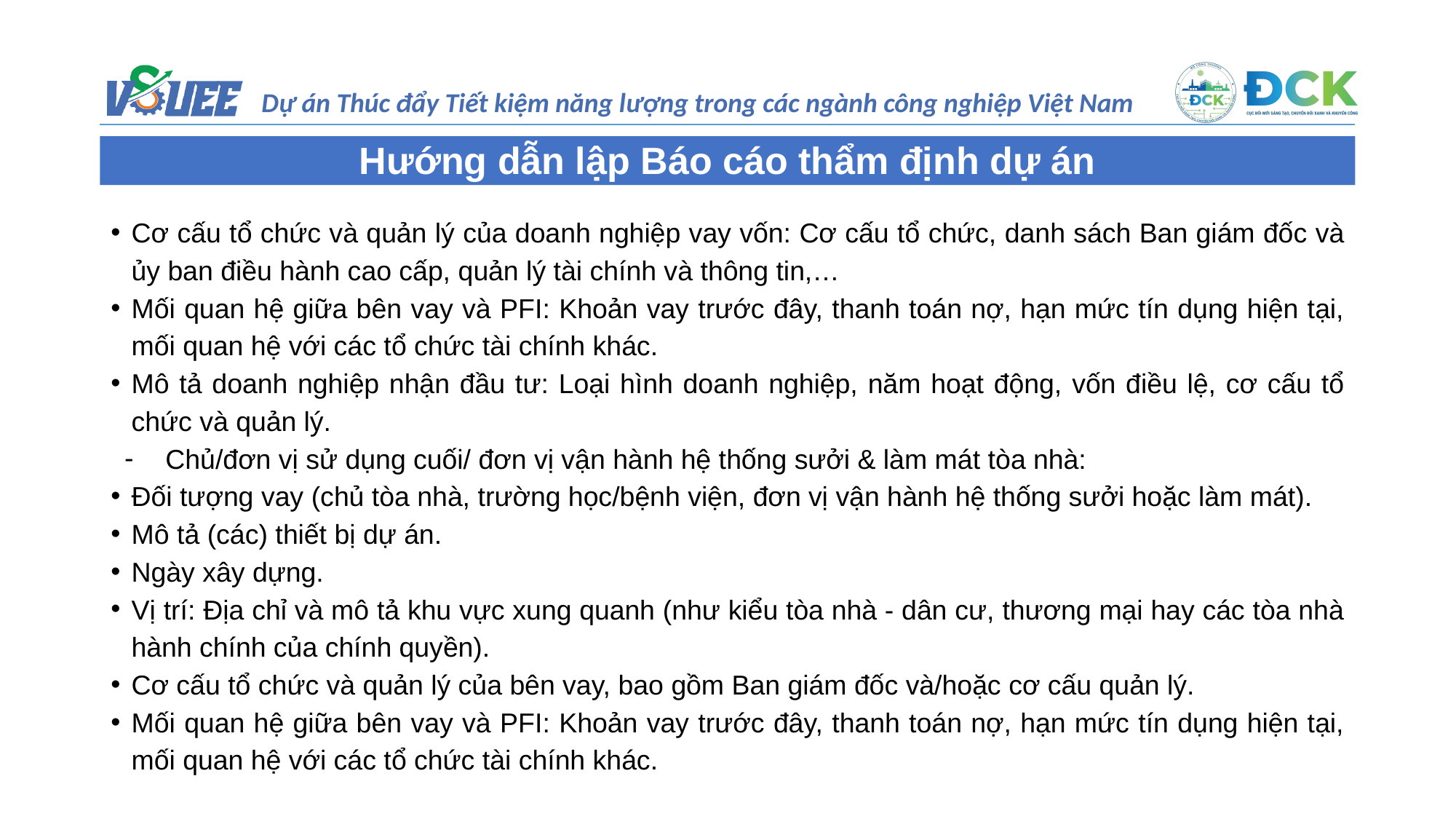

Hướng dẫn lập Báo cáo thẩm định dự án
Cơ cấu tổ chức và quản lý của doanh nghiệp vay vốn: Cơ cấu tổ chức, danh sách Ban giám đốc và ủy ban điều hành cao cấp, quản lý tài chính và thông tin,…
Mối quan hệ giữa bên vay và PFI: Khoản vay trước đây, thanh toán nợ, hạn mức tín dụng hiện tại, mối quan hệ với các tổ chức tài chính khác.
Mô tả doanh nghiệp nhận đầu tư: Loại hình doanh nghiệp, năm hoạt động, vốn điều lệ, cơ cấu tổ chức và quản lý.
Chủ/đơn vị sử dụng cuối/ đơn vị vận hành hệ thống sưởi & làm mát tòa nhà:
Đối tượng vay (chủ tòa nhà, trường học/bệnh viện, đơn vị vận hành hệ thống sưởi hoặc làm mát).
Mô tả (các) thiết bị dự án.
Ngày xây dựng.
Vị trí: Địa chỉ và mô tả khu vực xung quanh (như kiểu tòa nhà - dân cư, thương mại hay các tòa nhà hành chính của chính quyền).
Cơ cấu tổ chức và quản lý của bên vay, bao gồm Ban giám đốc và/hoặc cơ cấu quản lý.
Mối quan hệ giữa bên vay và PFI: Khoản vay trước đây, thanh toán nợ, hạn mức tín dụng hiện tại, mối quan hệ với các tổ chức tài chính khác.